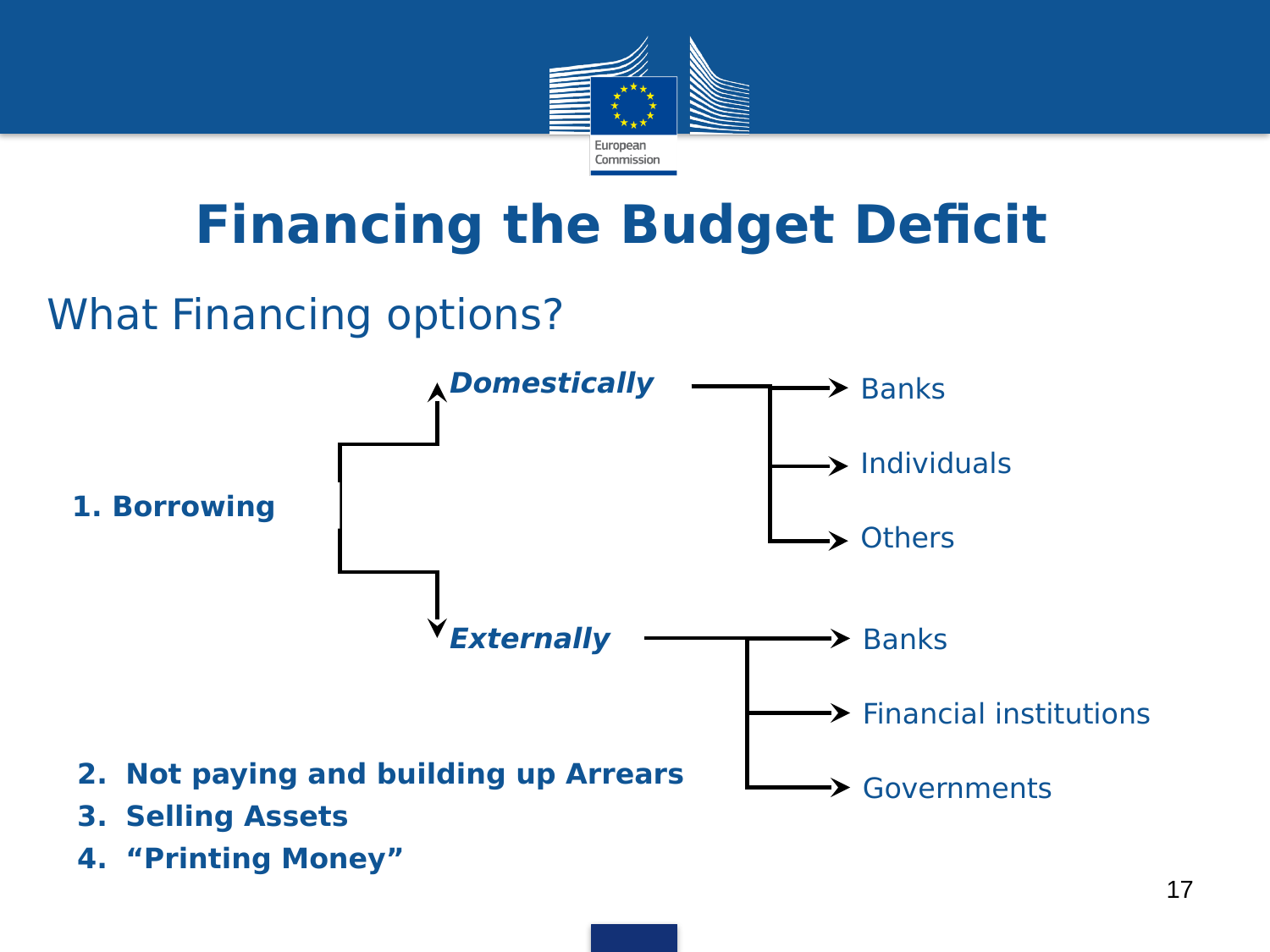

# Financing the Budget Deficit

What Financing options?
Domestically
Externally
Banks
Individuals
Others
1. Borrowing
Banks
Financial institutions
Governments
2.	Not paying and building up Arrears
3.	Selling Assets
4.	“Printing Money”
17